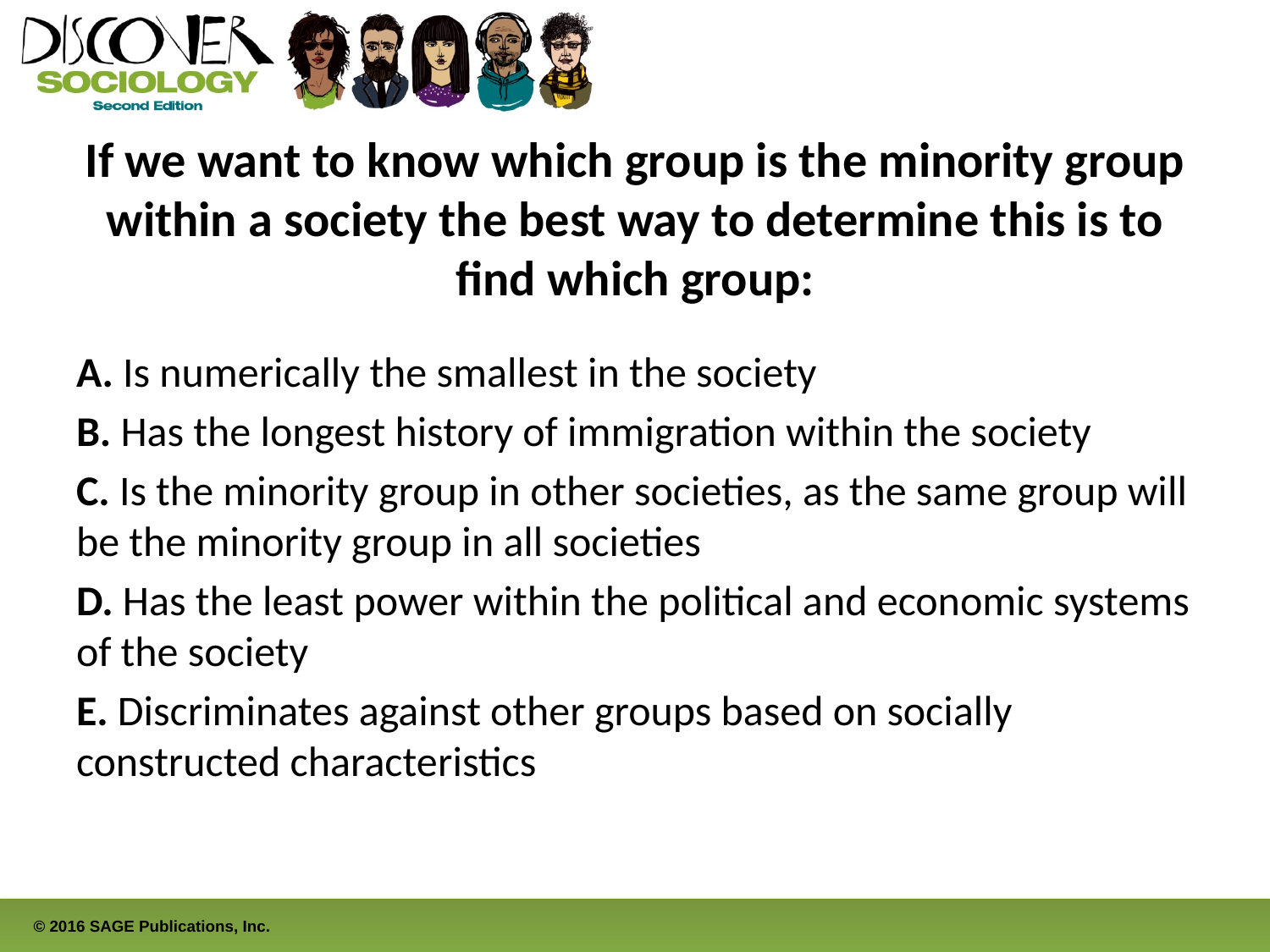

# If we want to know which group is the minority group within a society the best way to determine this is to find which group:
A. Is numerically the smallest in the society
B. Has the longest history of immigration within the society
C. Is the minority group in other societies, as the same group will be the minority group in all societies
D. Has the least power within the political and economic systems of the society
E. Discriminates against other groups based on socially constructed characteristics